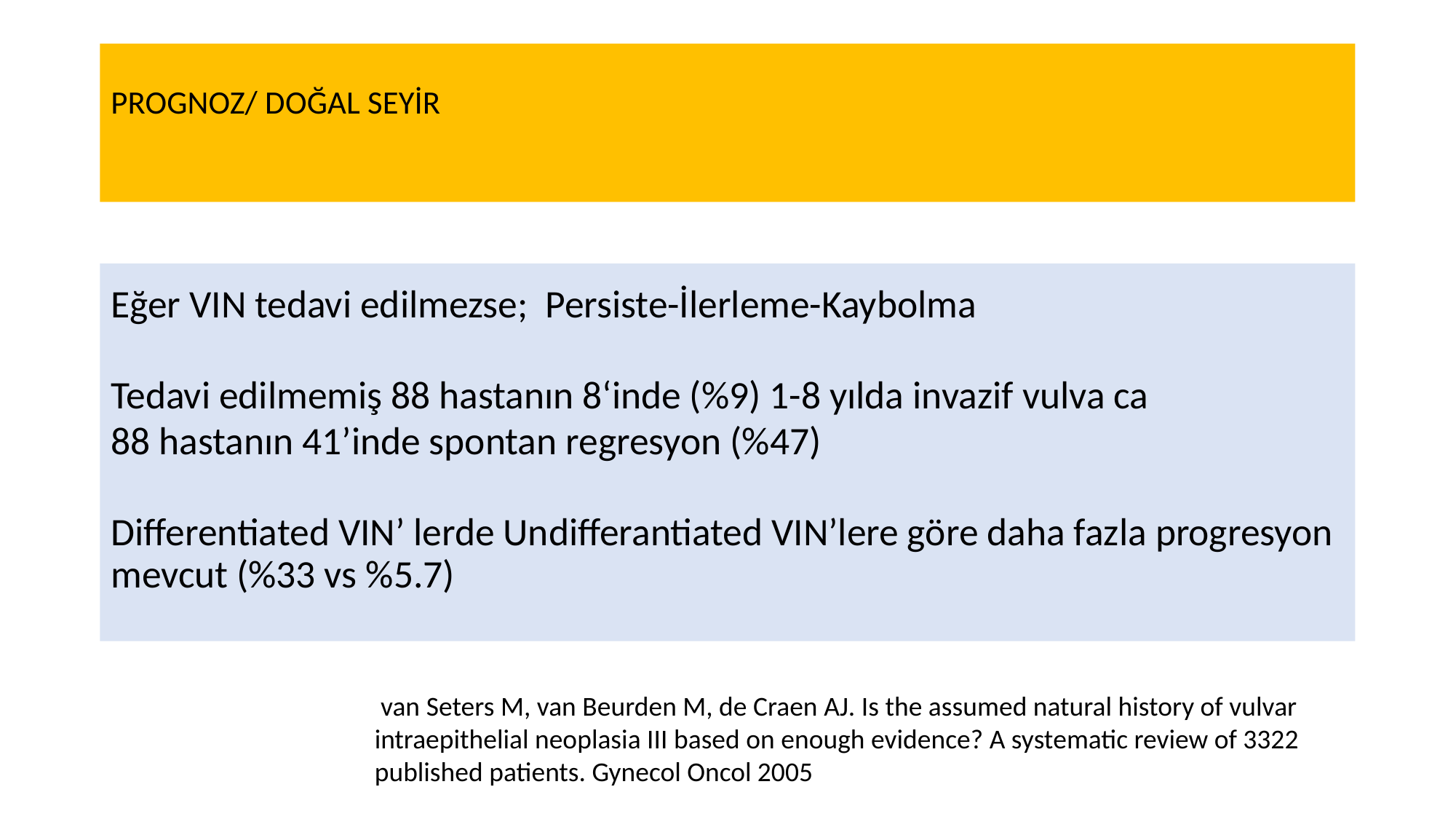

# PROGNOZ/ DOĞAL SEYİR

Eğer VIN tedavi edilmezse;  Persiste-İlerleme-Kaybolma

Tedavi edilmemiş 88 hastanın 8‘inde (%9) 1-8 yılda invazif vulva ca
88 hastanın 41’inde spontan regresyon (%47)

Differentiated VIN’ lerde Undifferantiated VIN’lere göre daha fazla progresyon mevcut (%33 vs %5.7)

 van Seters M, van Beurden M, de Craen AJ. Is the assumed natural history of vulvar intraepithelial neoplasia III based on enough evidence? A systematic review of 3322 published patients. Gynecol Oncol 2005